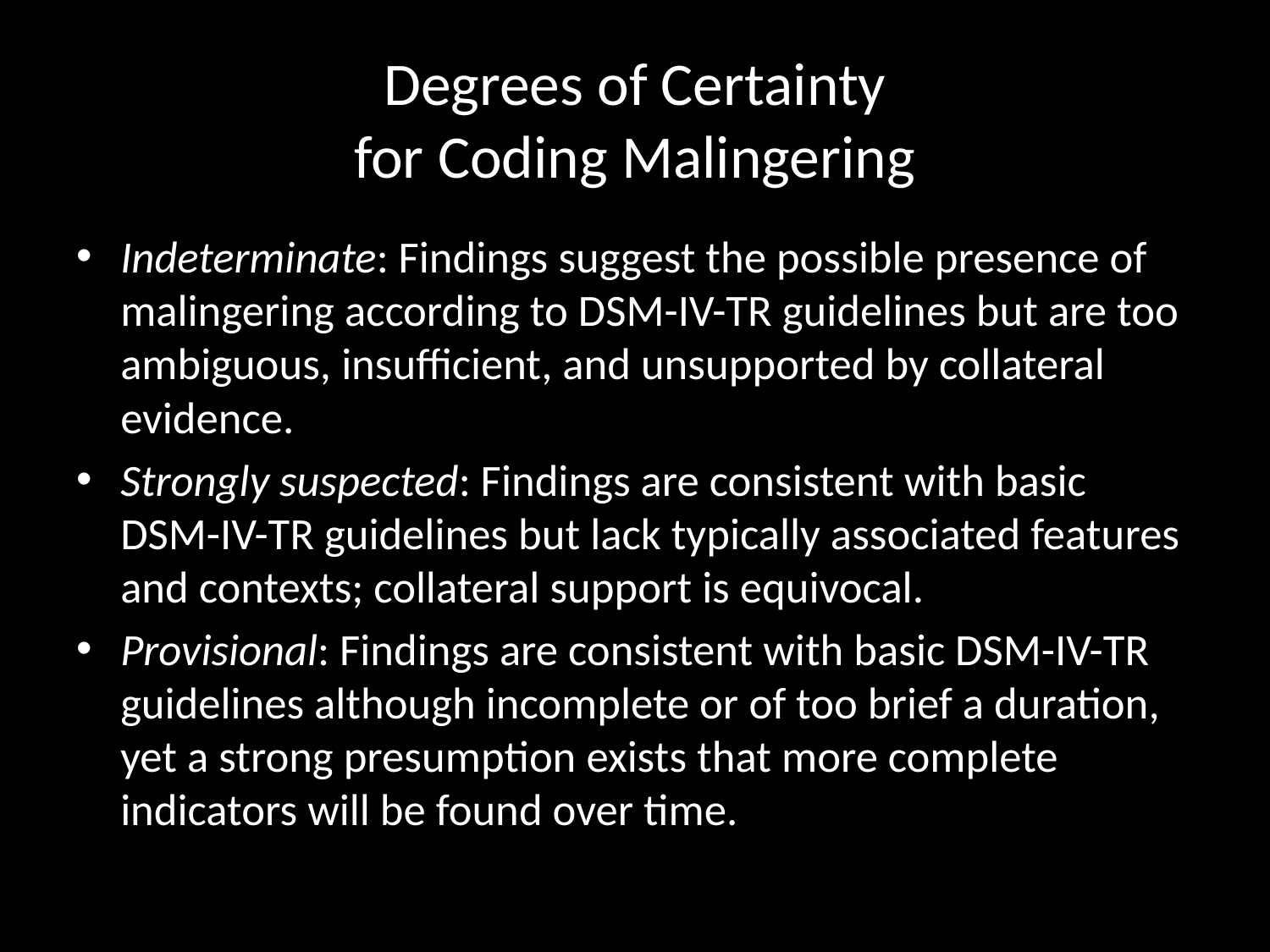

# Degrees of Certainty for Coding Malingering
Indeterminate: Findings suggest the possible presence of malingering according to DSM-IV-TR guidelines but are too ambiguous, insufficient, and unsupported by collateral evidence.
Strongly suspected: Findings are consistent with basic DSM-IV-TR guidelines but lack typically associated features and contexts; collateral support is equivocal.
Provisional: Findings are consistent with basic DSM-IV-TR guidelines although incomplete or of too brief a duration, yet a strong presumption exists that more complete indicators will be found over time.